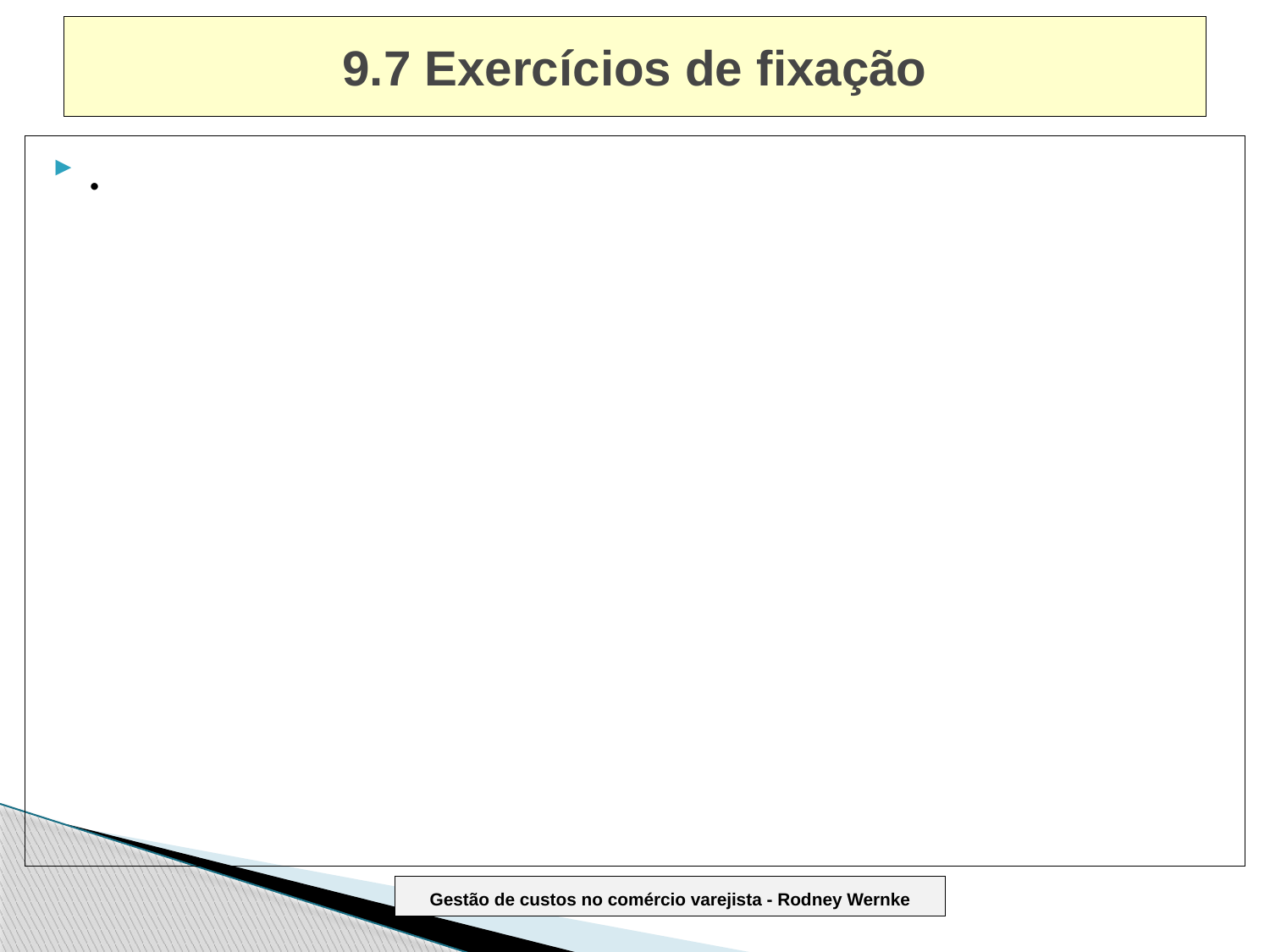

# 9.7 Exercícios de fixação
.
Gestão de custos no comércio varejista - Rodney Wernke